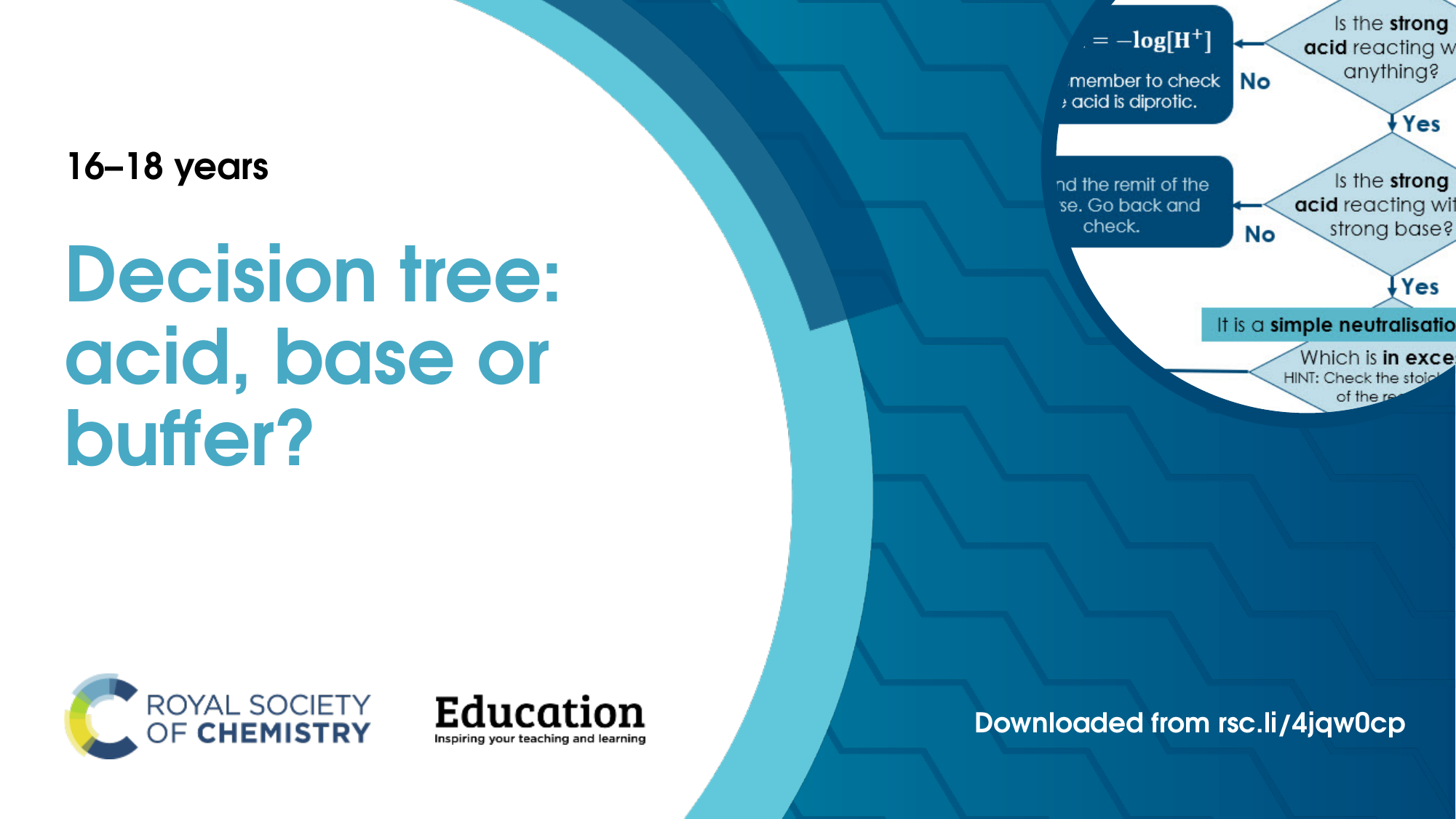

# 16–18 years
Decision tree:
acid, base or buffer?
Downloaded from rsc.li/4jqw0cp